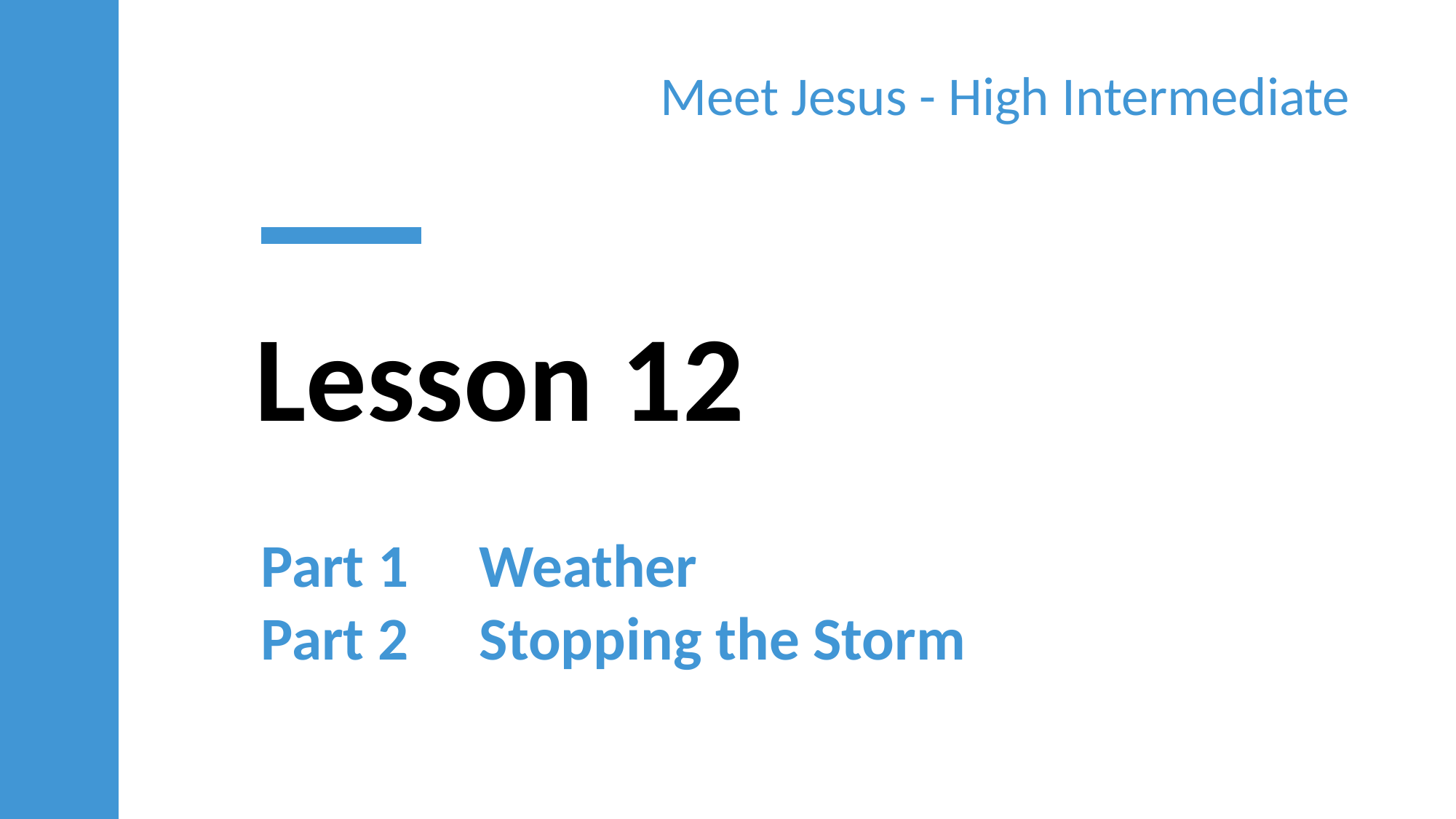

Meet Jesus - High Intermediate
Lesson 12
Part 1	Weather
Part 2	Stopping the Storm